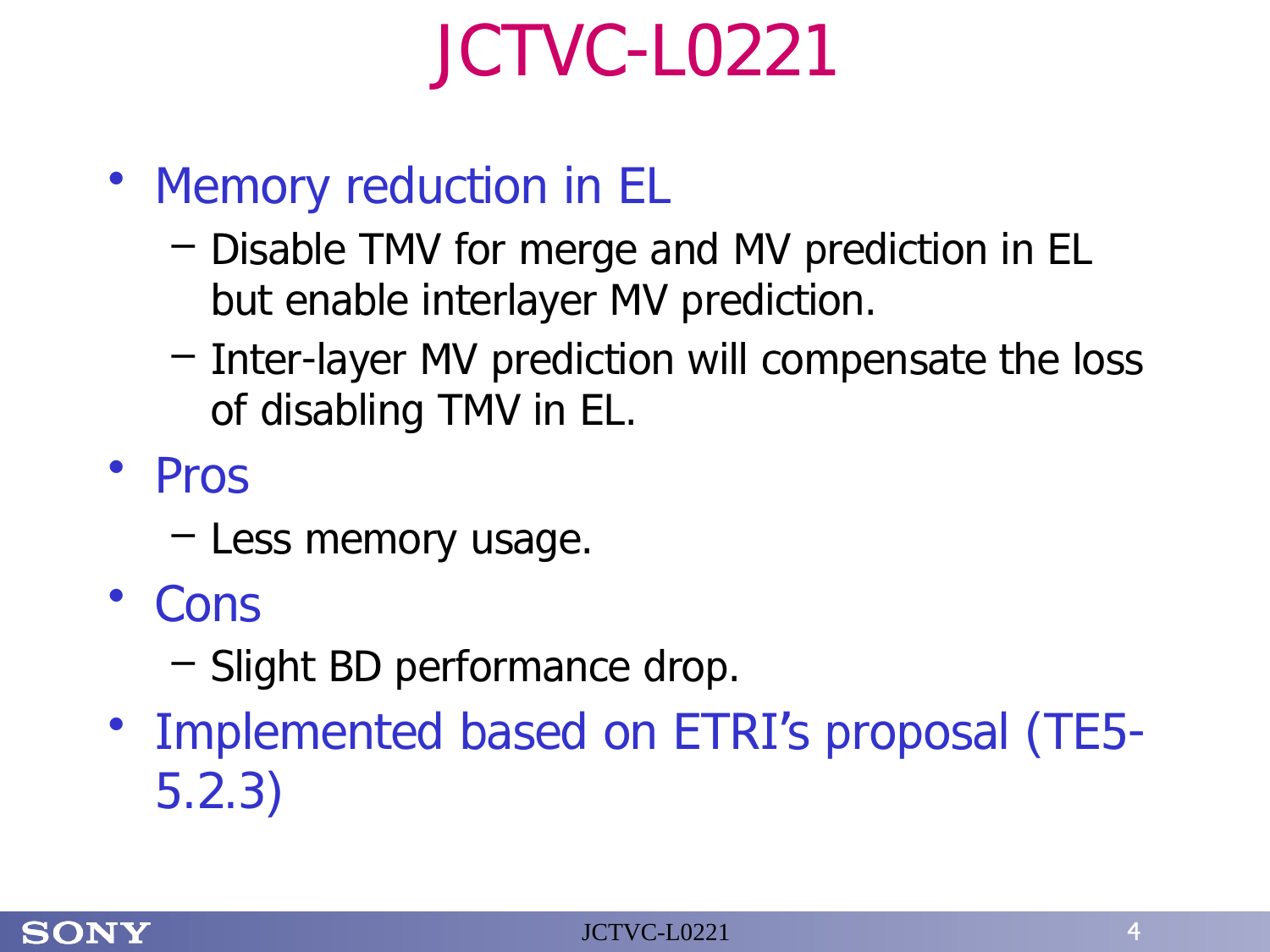

# JCTVC-L0221
Memory reduction in EL
Disable TMV for merge and MV prediction in EL but enable interlayer MV prediction.
Inter-layer MV prediction will compensate the loss of disabling TMV in EL.
Pros
Less memory usage.
Cons
Slight BD performance drop.
Implemented based on ETRI’s proposal (TE5-5.2.3)

JCTVC-L0221
4